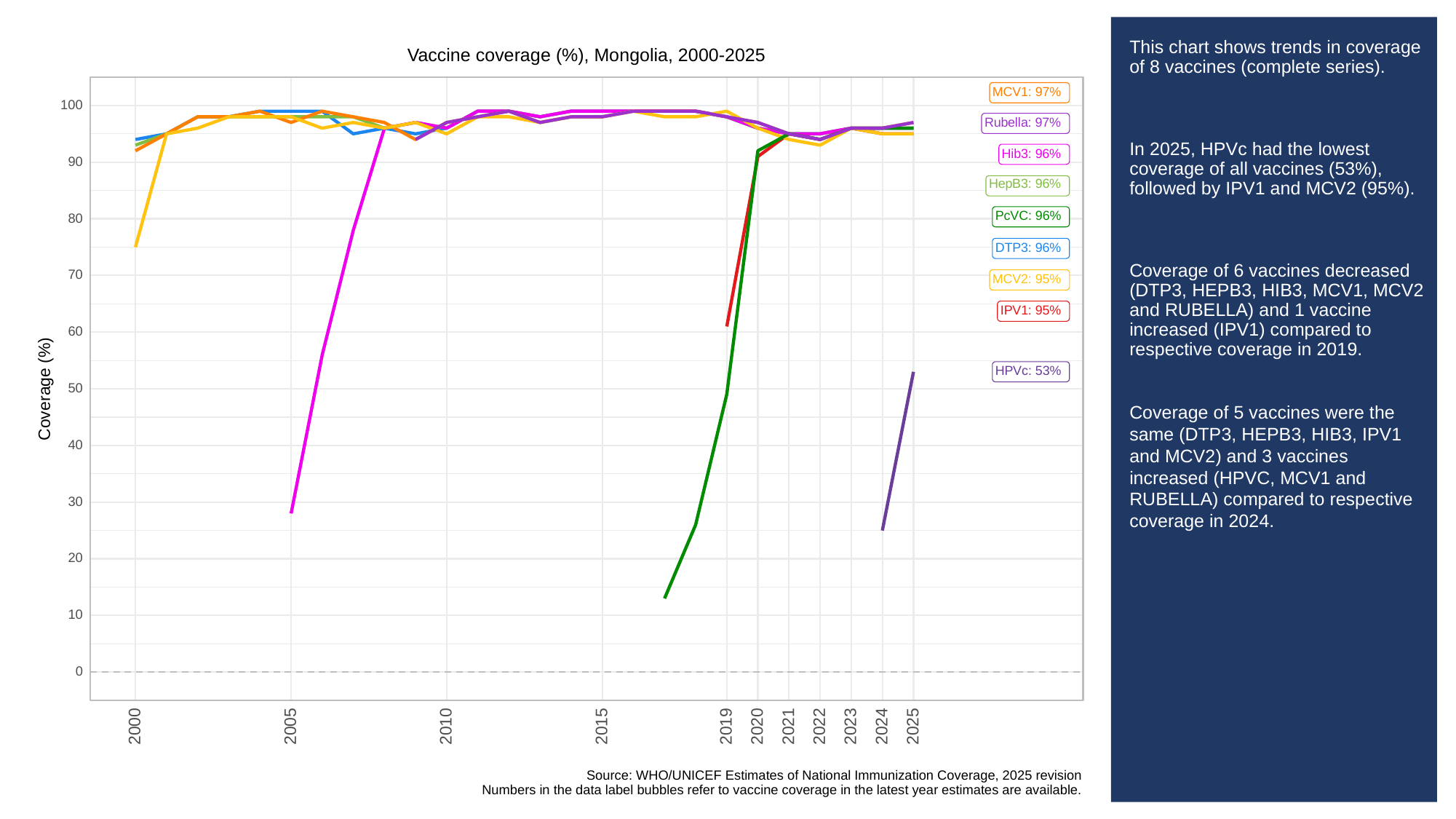

# This chart shows trends in coverage of 8 vaccines (complete series).

In 2025, HPVc had the lowest coverage of all vaccines (53%), followed by IPV1 and MCV2 (95%).

Coverage of 6 vaccines decreased (DTP3, HEPB3, HIB3, MCV1, MCV2 and RUBELLA) and 1 vaccine increased (IPV1) compared to respective coverage in 2019.

Coverage of 5 vaccines were the same (DTP3, HEPB3, HIB3, IPV1 and MCV2) and 3 vaccines increased (HPVC, MCV1 and RUBELLA) compared to respective coverage in 2024.

Vaccine coverage (%), Mongolia, 2000-2025

MCV1: 97%

100

Rubella: 97%

Hib3: 96%
90

HepB3: 96%

PcVC: 96%
80

DTP3: 96%

70
MCV2: 95%

IPV1: 95%
60

HPVc: 53%

Coverage (%)
50

40

30

20

10

0

2023
2000
2005
2010
2015
2019
2020
2021
2022
2024
2025
Source: WHO/UNICEF Estimates of National Immunization Coverage, 2025 revision
Numbers in the data label bubbles refer to vaccine coverage in the latest year estimates are available.